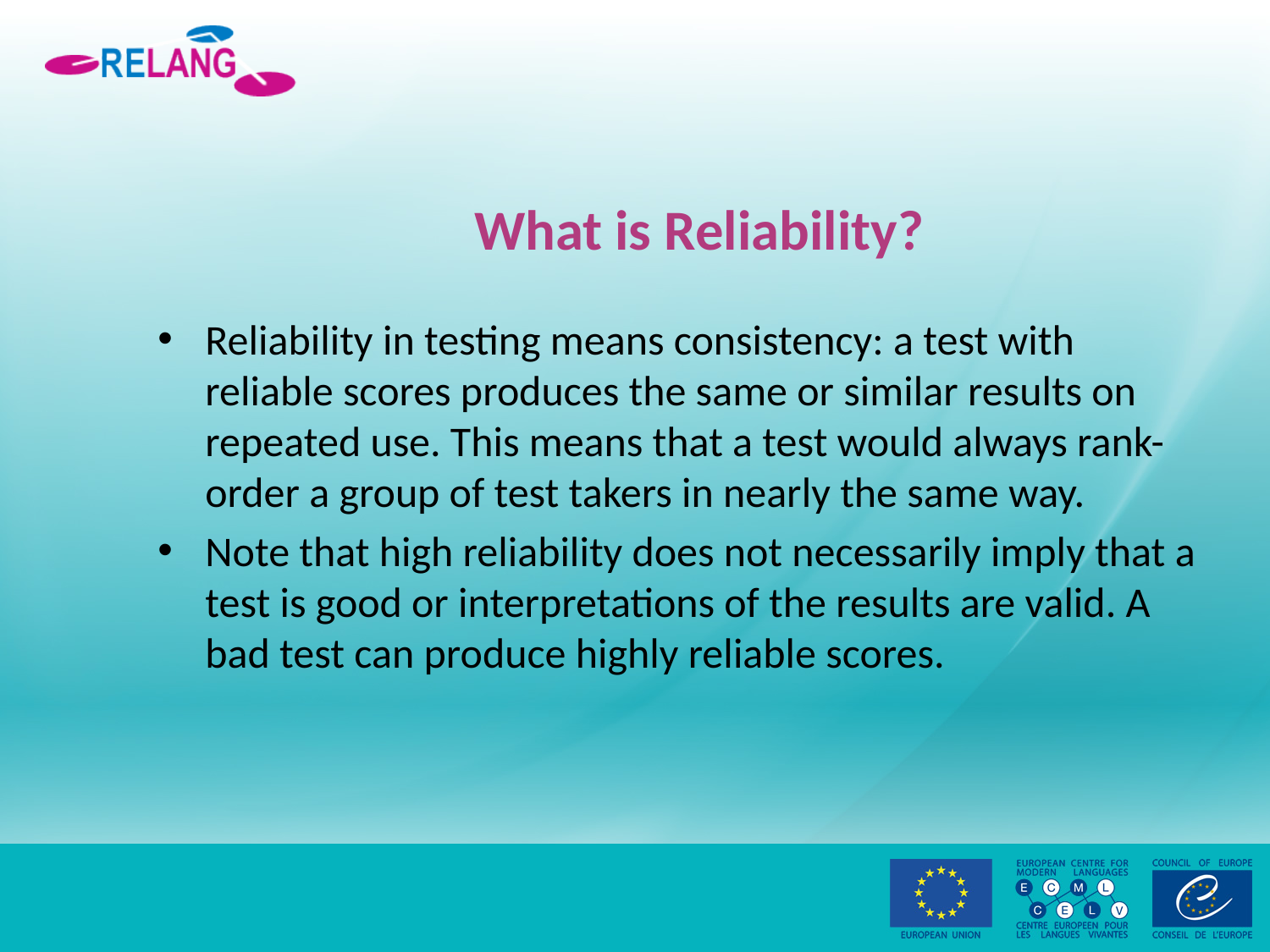

# What is Reliability?
Reliability in testing means consistency: a test with reliable scores produces the same or similar results on repeated use. This means that a test would always rank-order a group of test takers in nearly the same way.
Note that high reliability does not necessarily imply that a test is good or interpretations of the results are valid. A bad test can produce highly reliable scores.